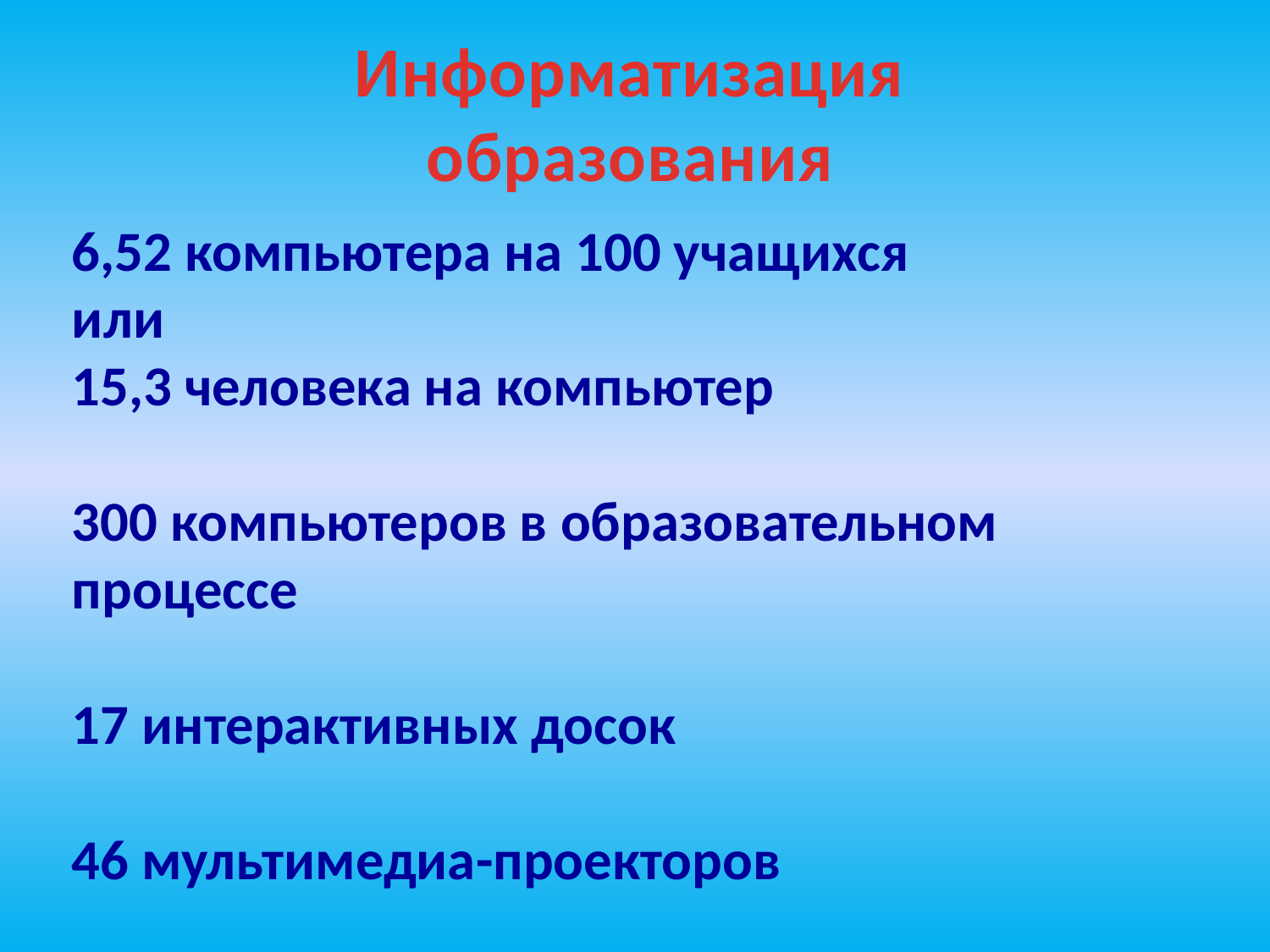

Информатизация образования
6,52 компьютера на 100 учащихся
или
15,3 человека на компьютер

300 компьютеров в образовательном процессе

17 интерактивных досок

46 мультимедиа-проекторов